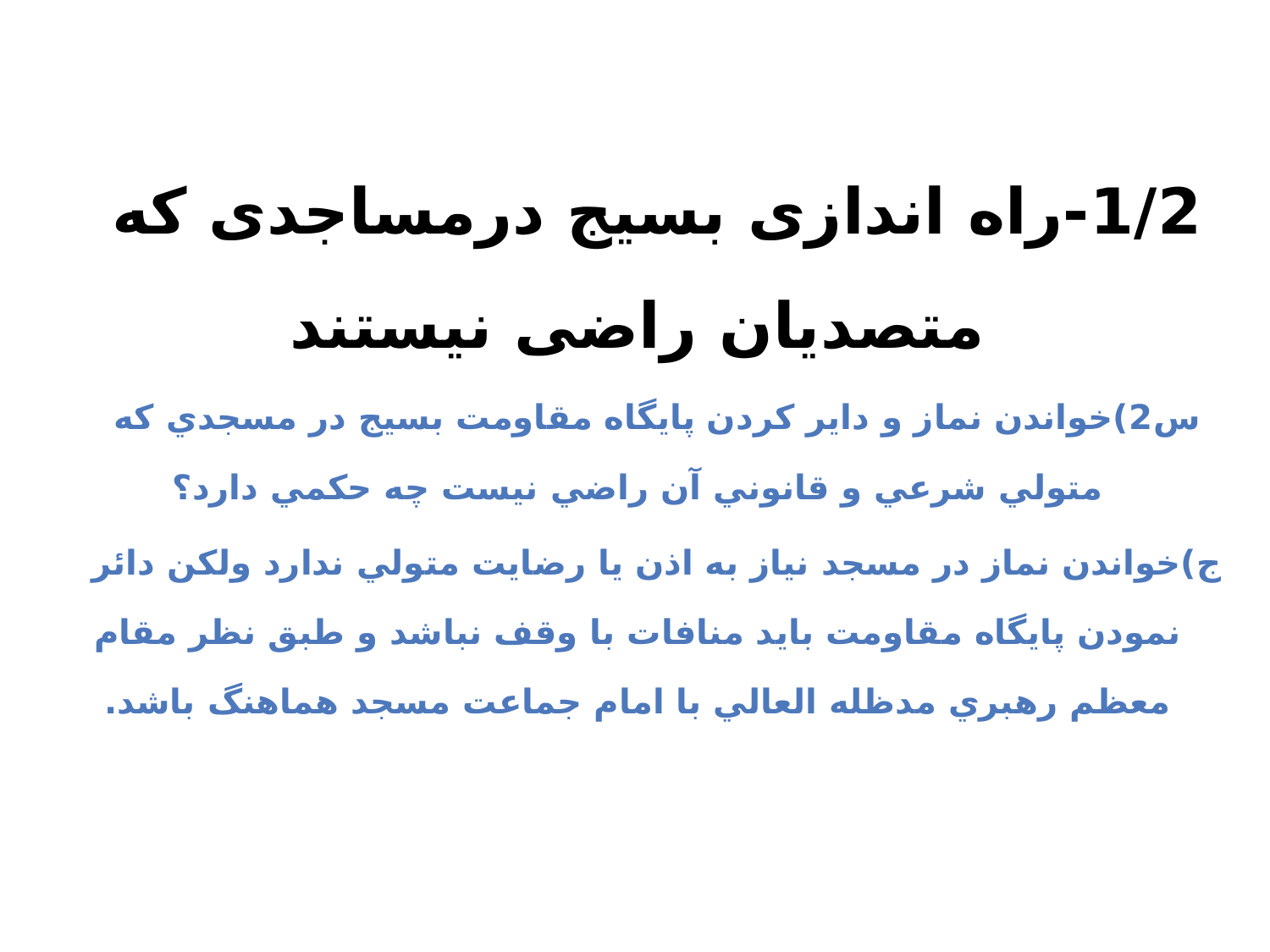

1/2-راه اندازی بسیج درمساجدی که متصدیان راضی نیستند
س2)خواندن نماز و داير كردن پايگاه مقاومت بسيج در مسجدي كه متولي شرعي و قانوني آن راضي نيست چه حكمي دارد؟
ج)خواندن نماز در مسجد نياز به اذن يا رضايت متولي ندارد ولكن دائر نمودن پايگاه مقاومت بايد منافات با وقف نباشد و طبق نظر مقام معظم رهبري مدظله العالي با امام جماعت مسجد هماهنگ باشد.